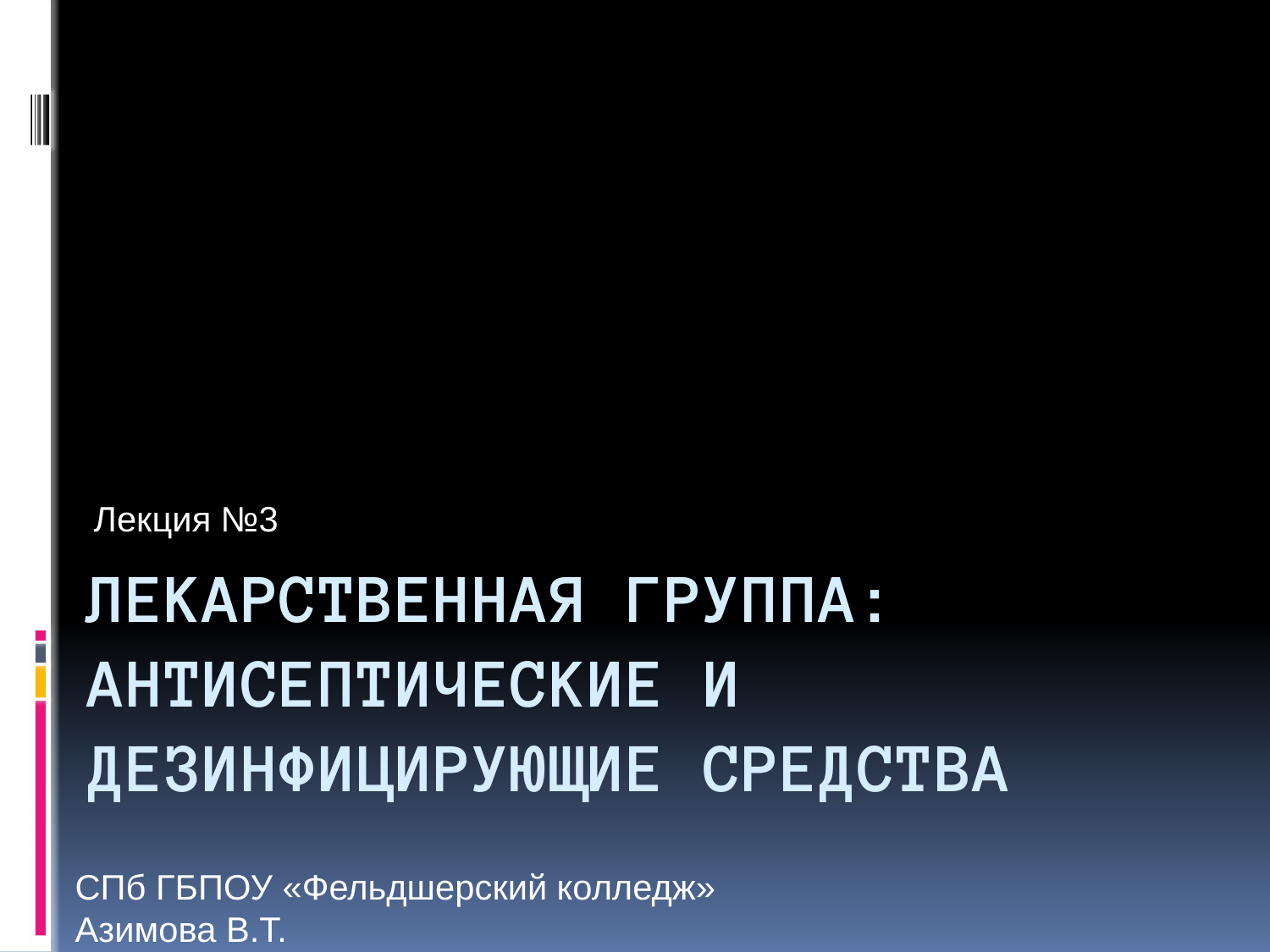

Лекция №3
# Лекарственная группа: антисептические и дезинфицирующие средства
СПб ГБПОУ «Фельдшерский колледж»
Азимова В.Т.